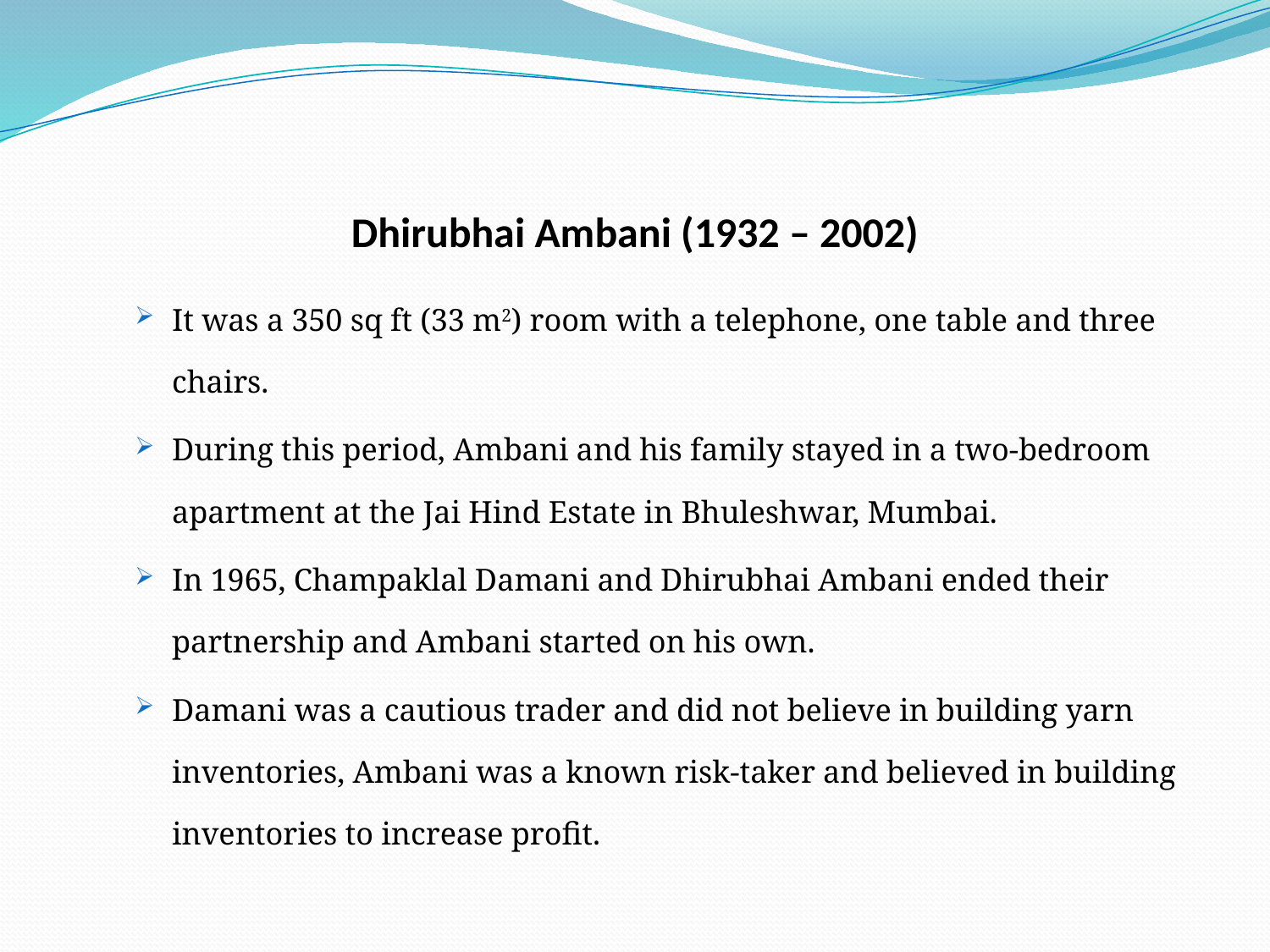

# Dhirubhai Ambani (1932 – 2002)
It was a 350 sq ft (33 m2) room with a telephone, one table and three chairs.
During this period, Ambani and his family stayed in a two-bedroom apartment at the Jai Hind Estate in Bhuleshwar, Mumbai.
In 1965, Champaklal Damani and Dhirubhai Ambani ended their partnership and Ambani started on his own.
Damani was a cautious trader and did not believe in building yarn inventories, Ambani was a known risk-taker and believed in building inventories to increase profit.